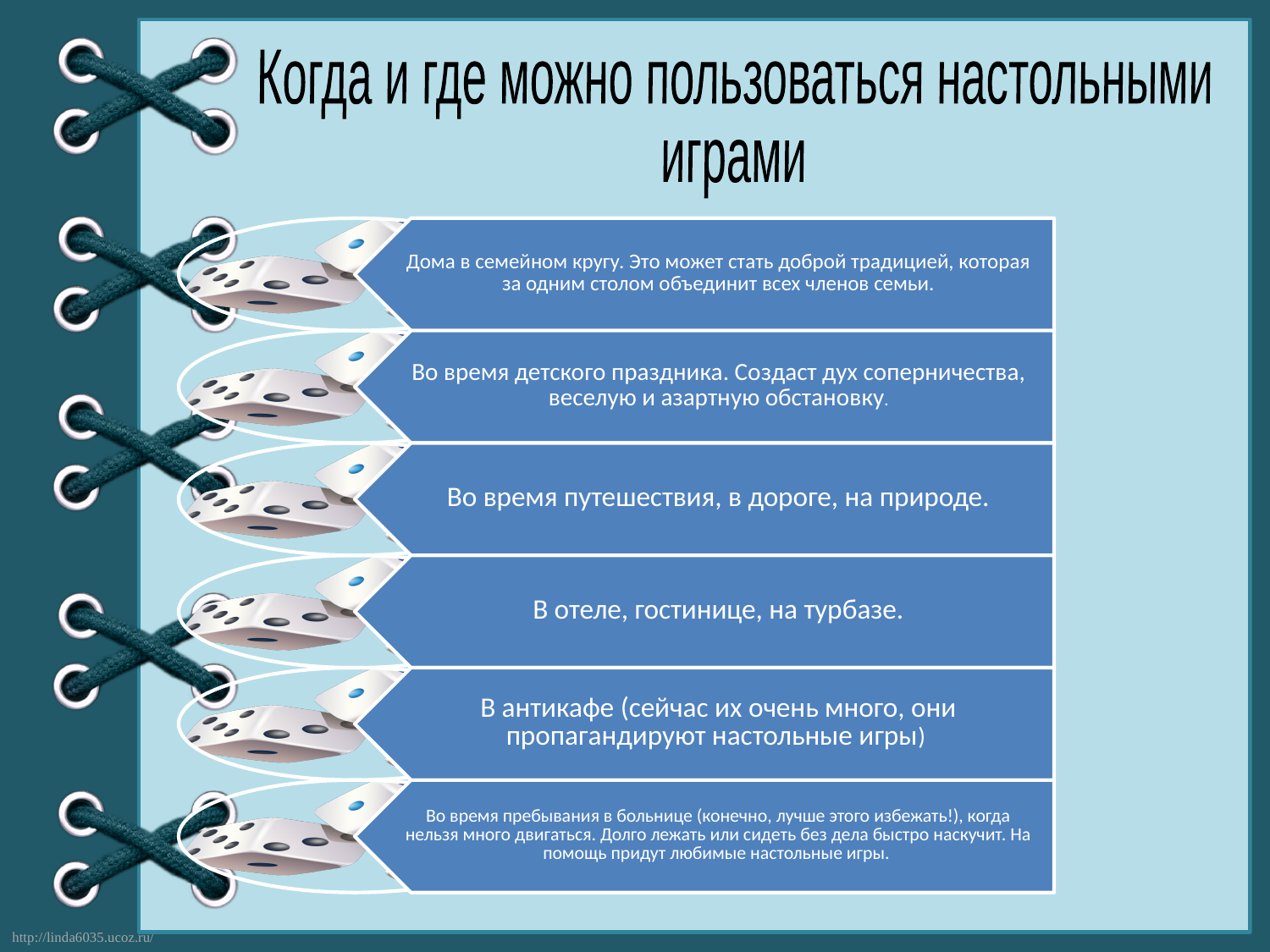

Когда и где можно пользоваться настольными
играми
Дома в семейном кругу. Это может стать доброй традицией, которая за одним столом объединит всех членов семьи.
Во время детского праздника. Создаст дух соперничества, веселую и азартную обстановку.
Во время путешествия, в дороге, на природе.
В отеле, гостинице, на турбазе.
В антикафе (сейчас их очень много, они пропагандируют настольные игры)
Во время пребывания в больнице (конечно, лучше этого избежать!), когда нельзя много двигаться. Долго лежать или сидеть без дела быстро наскучит. На помощь придут любимые настольные игры.